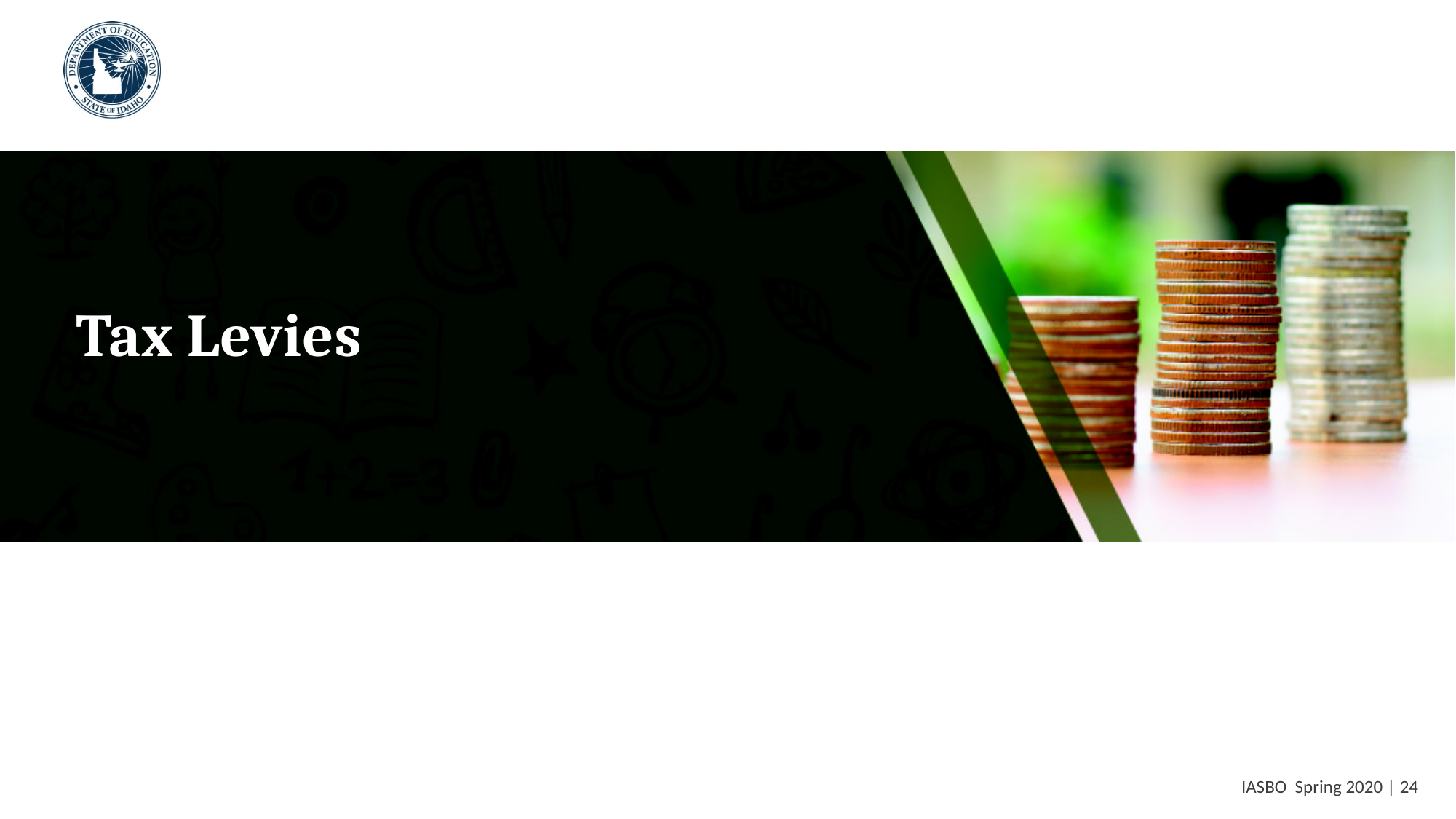

# Tax Levies
  IASBO  Spring 2020 | 24